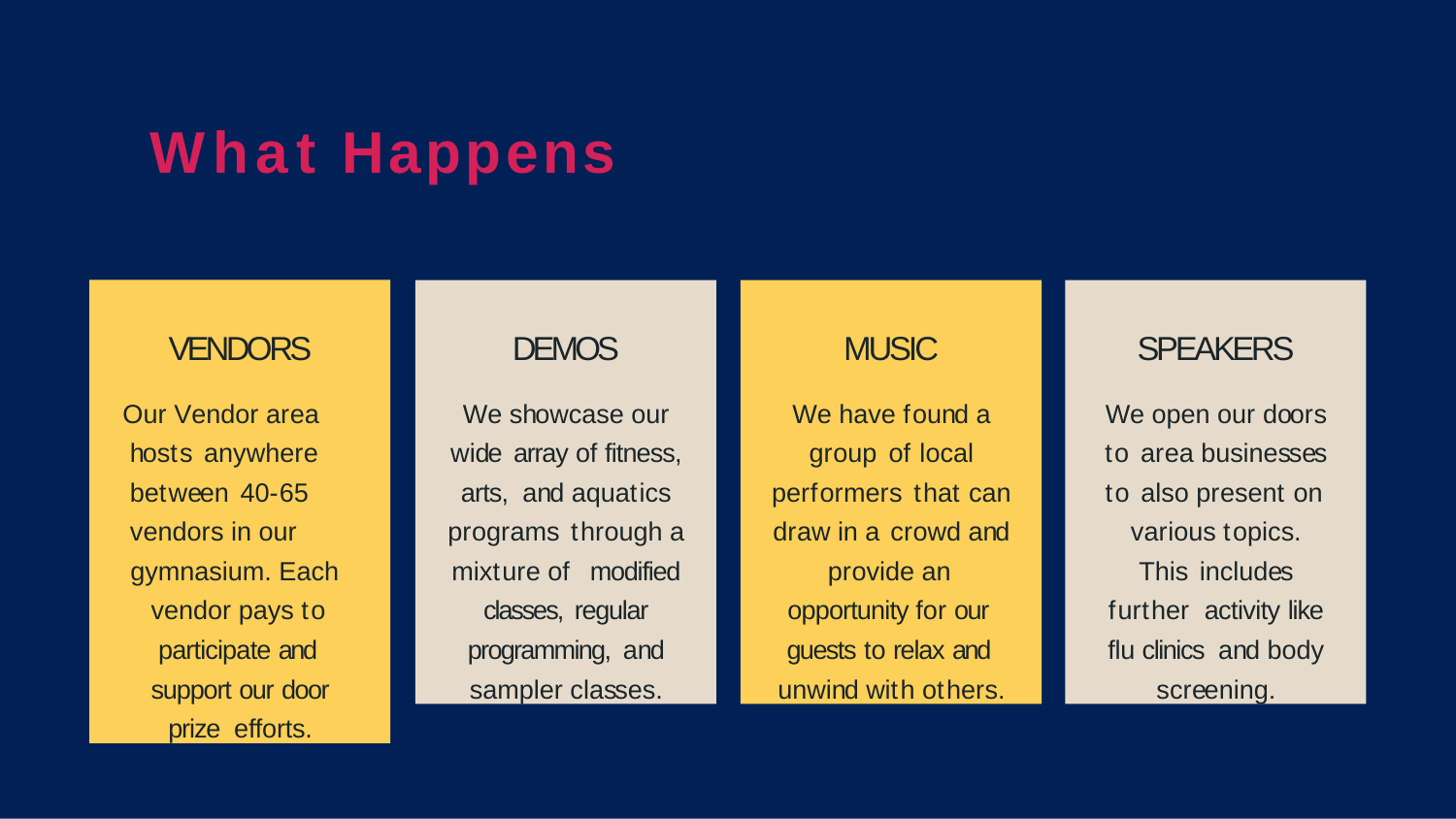

# What Happens

VENDORS
Our Vendor area hosts  anywhere between  40-65 vendors in our
gymnasium. Each  vendor pays to  participate and  support our door prize  efforts.

DEMOS
We showcase our wide  array of fitness, arts,  and aquatics programs  through a mixture of  modified classes,  regular programming,  and sampler classes.

MUSIC
We have found a group  of local performers  that can draw in a  crowd and provide an  opportunity for our  guests to relax and  unwind with others.

SPEAKERS
We open our doors to  area businesses to  also present on  various topics. This  includes further  activity like flu clinics  and body screening.